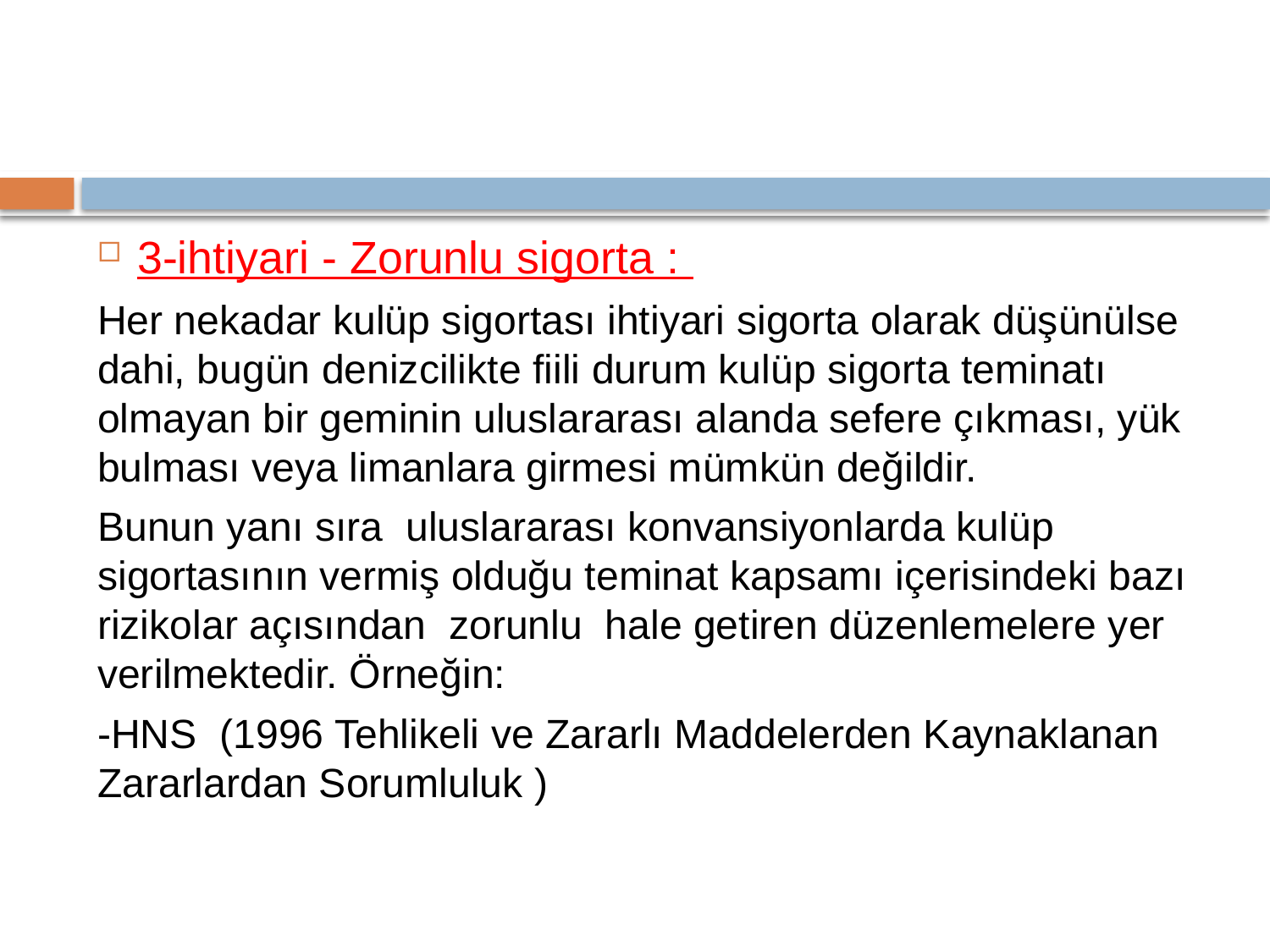

3-ihtiyari - Zorunlu sigorta :
Her nekadar kulüp sigortası ihtiyari sigorta olarak düşünülse dahi, bugün denizcilikte fiili durum kulüp sigorta teminatı olmayan bir geminin uluslararası alanda sefere çıkması, yük bulması veya limanlara girmesi mümkün değildir.
Bunun yanı sıra  uluslararası konvansiyonlarda kulüp sigortasının vermiş olduğu teminat kapsamı içerisindeki bazı rizikolar açısından  zorunlu  hale getiren düzenlemelere yer verilmektedir. Örneğin:
-HNS  (1996 Tehlikeli ve Zararlı Maddelerden Kaynaklanan Zararlardan Sorumluluk )